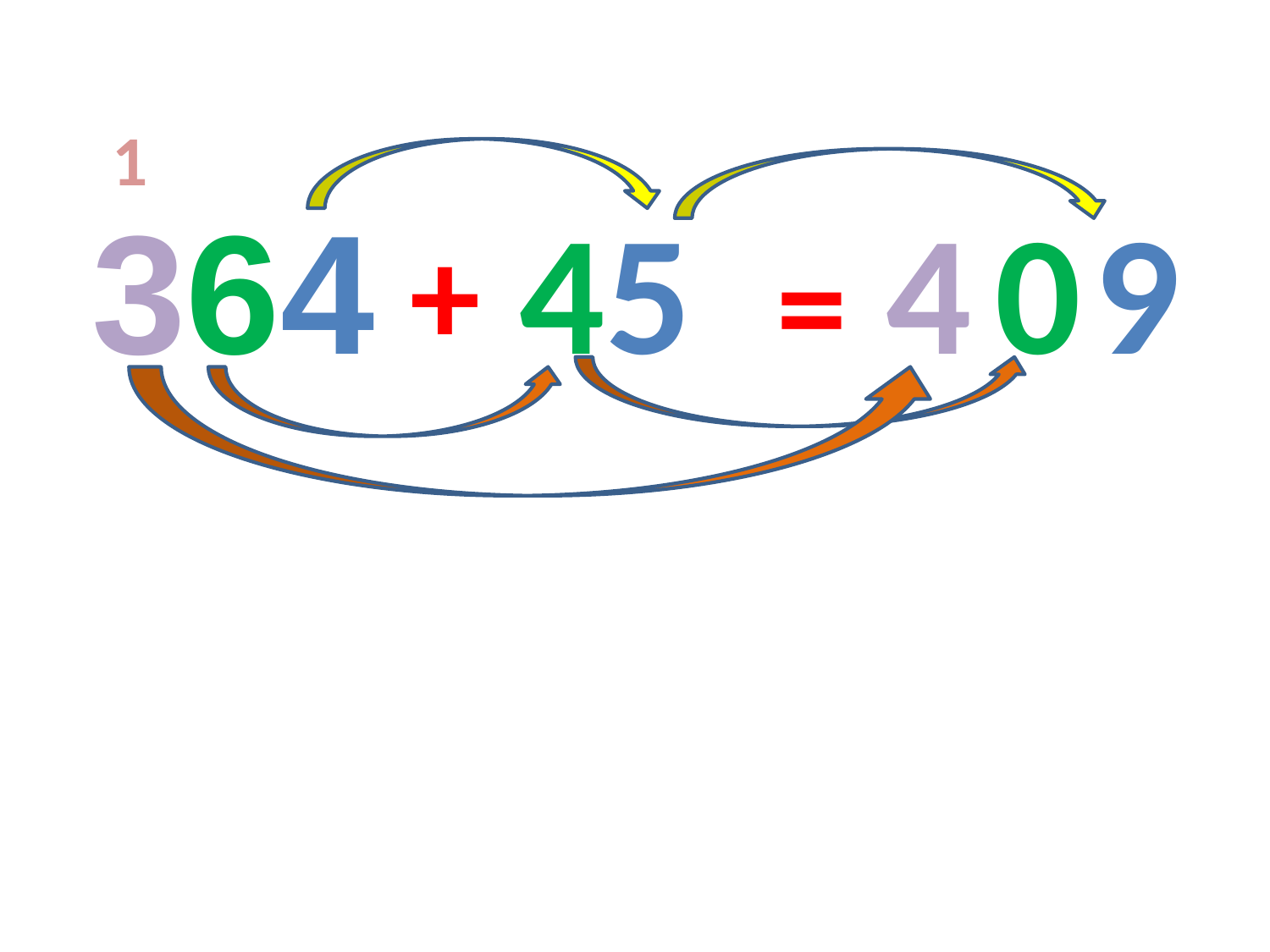

1

364
45
4
0
9
+
=